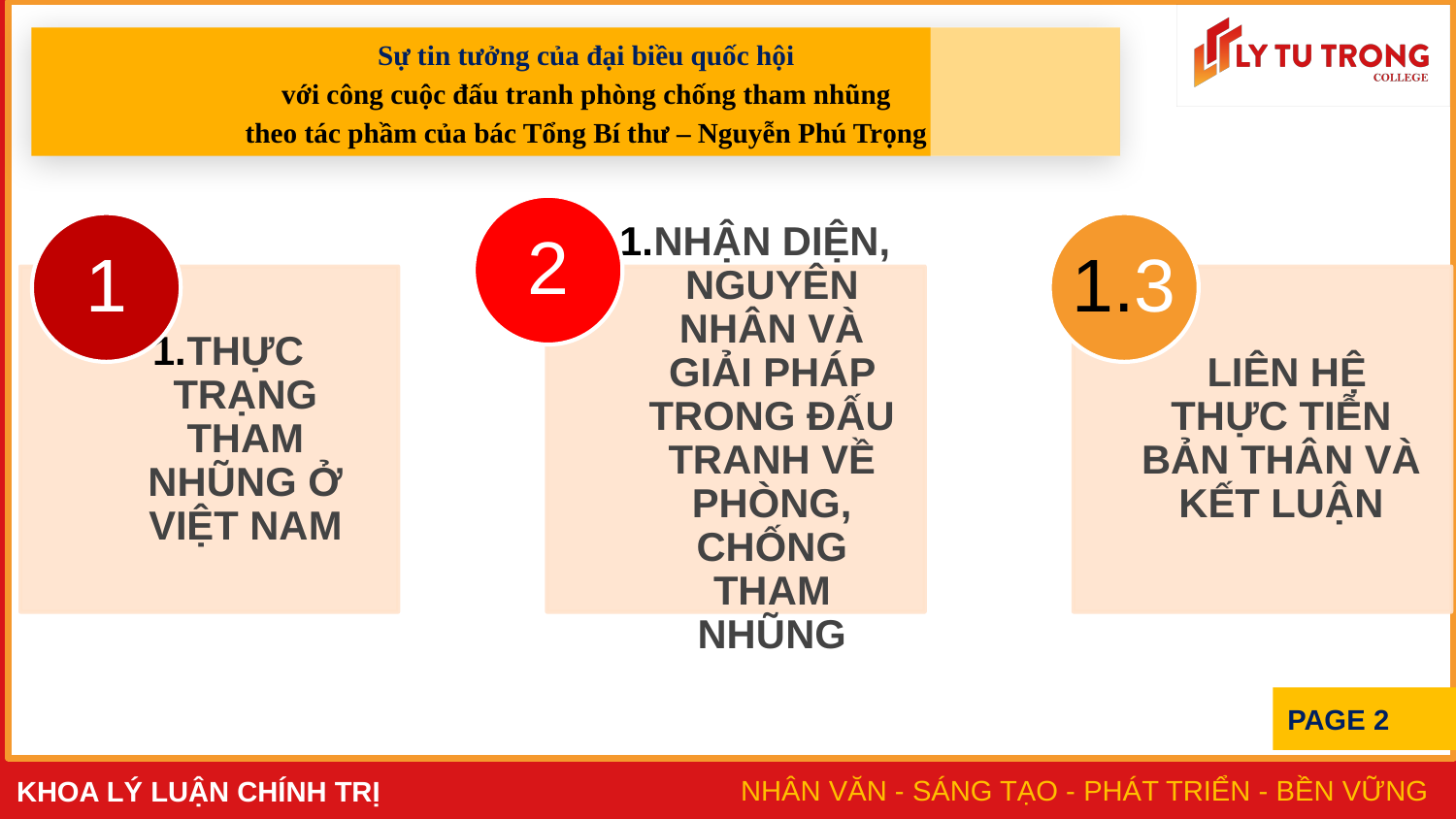

# Sự tin tưởng của đại biều quốc hội với công cuộc đấu tranh phòng chống tham nhũng theo tác phầm của bác Tổng Bí thư – Nguyễn Phú Trọng
THỰC TRẠNG THAM NHŨNG Ở VIỆT NAM
1
NHẬN DIỆN, NGUYÊN NHÂN VÀ GIẢI PHÁP TRONG ĐẤU TRANH VỀ PHÒNG, CHỐNG THAM NHŨNG
2
 LIÊN HỆ THỰC TIỄN BẢN THÂN VÀ KẾT LUẬN
3
PAGE 2